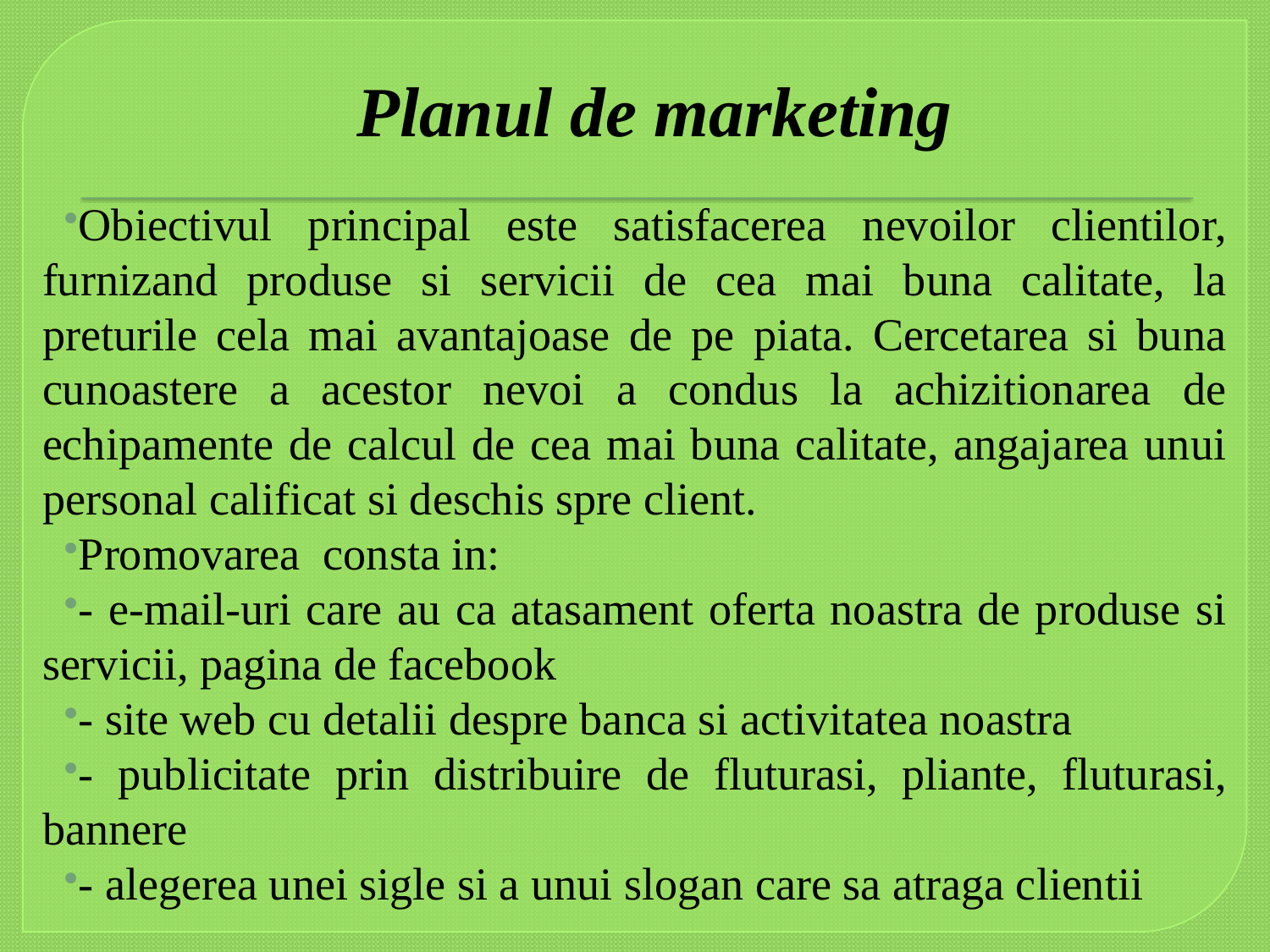

Planul de marketing
Obiectivul principal este satisfacerea nevoilor clientilor, furnizand produse si servicii de cea mai buna calitate, la preturile cela mai avantajoase de pe piata. Cercetarea si buna cunoastere a acestor nevoi a condus la achizitionarea de echipamente de calcul de cea mai buna calitate, angajarea unui personal calificat si deschis spre client.
Promovarea  consta in:
- e-mail-uri care au ca atasament oferta noastra de produse si servicii, pagina de facebook
- site web cu detalii despre banca si activitatea noastra
- publicitate prin distribuire de fluturasi, pliante, fluturasi, bannere
- alegerea unei sigle si a unui slogan care sa atraga clientii